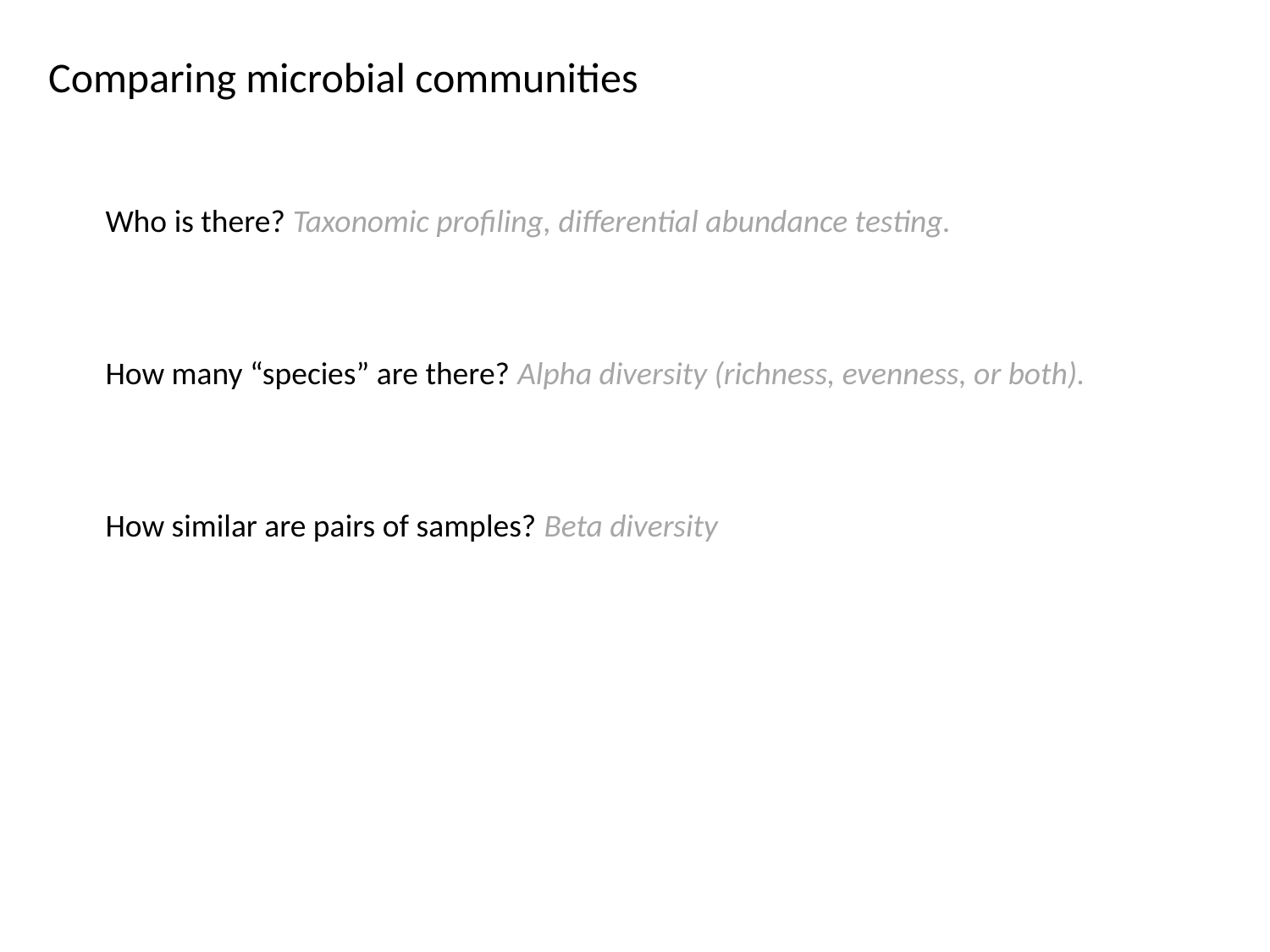

Comparing microbial communities
Who is there? Taxonomic profiling, differential abundance testing.

How many “species” are there? Alpha diversity (richness, evenness, or both).

How similar are pairs of samples? Beta diversity